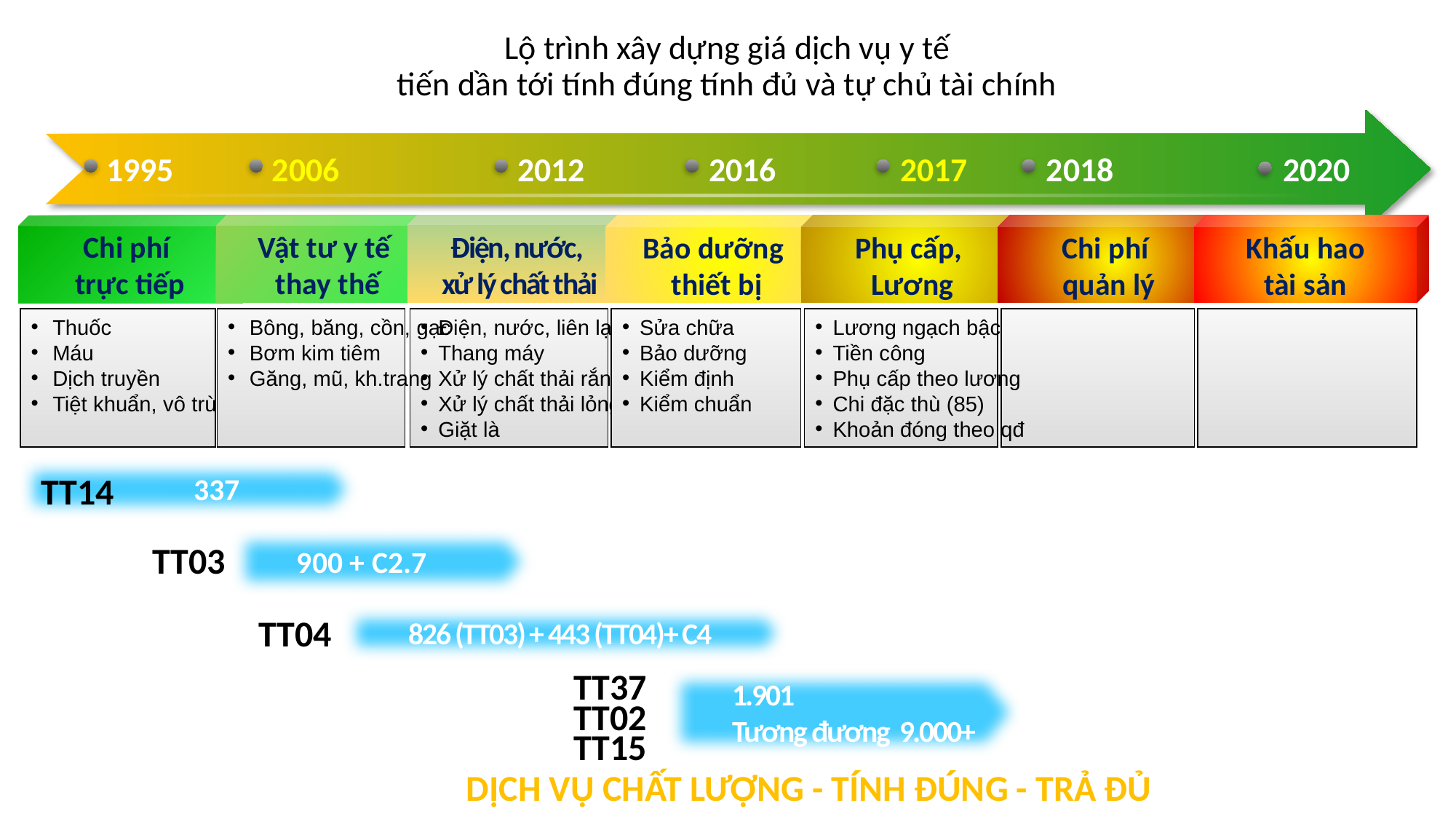

# Lộ trình xây dựng giá dịch vụ y tế tiến dần tới tính đúng tính đủ và tự chủ tài chính

1995
2006
2012
2016
2017
2018
2020

Vật tư y tế
thay thế
Điện, nước,
xử lý chất thải
Bảo dưỡng
thiết bị
Phụ cấp,
Lương
Chi phí
quản lý
Khấu hao
tài sản
Chi phí
trực tiếp
Thuốc
Máu
Dịch truyền
Tiệt khuẩn, vô trùng
Bông, băng, cồn, gạc
Bơm kim tiêm
Găng, mũ, kh.trang
Điện, nước, liên lạc
Thang máy
Xử lý chất thải rắn
Xử lý chất thải lỏng
Giặt là
Sửa chữa
Bảo dưỡng
Kiểm định
Kiểm chuẩn
Lương ngạch bậc
Tiền công
Phụ cấp theo lương
Chi đặc thù (85)
Khoản đóng theo qđ

337
TT14
900 + C2.7
TT03
826 (TT03) + 443 (TT04)+ C4
TT04
1.901
Tương đương  9.000+
TT37
TT02
TT15
DỊCH VỤ CHẤT LƯỢNG - TÍNH ĐÚNG - TRẢ ĐỦ